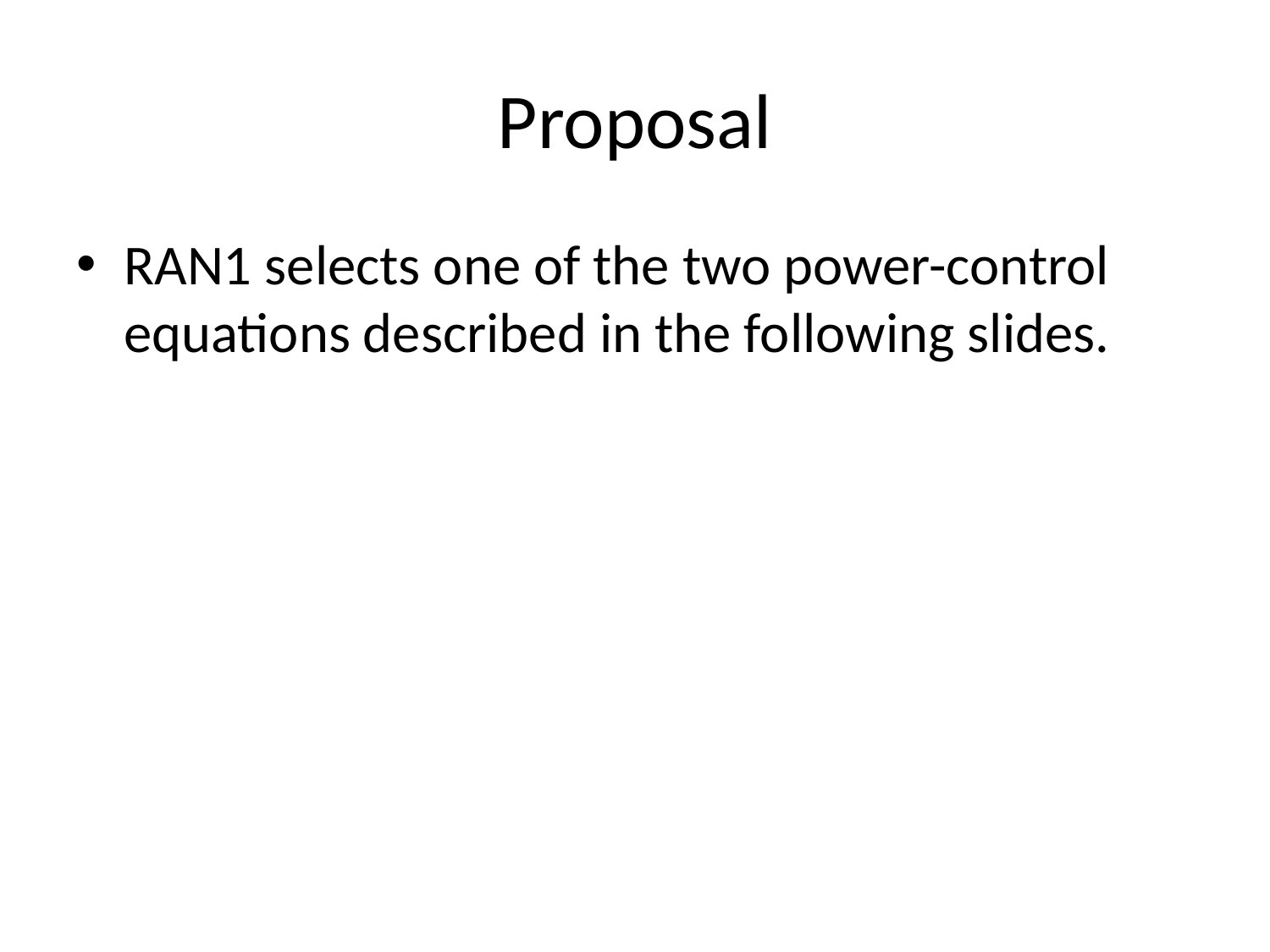

# Proposal
RAN1 selects one of the two power-control equations described in the following slides.